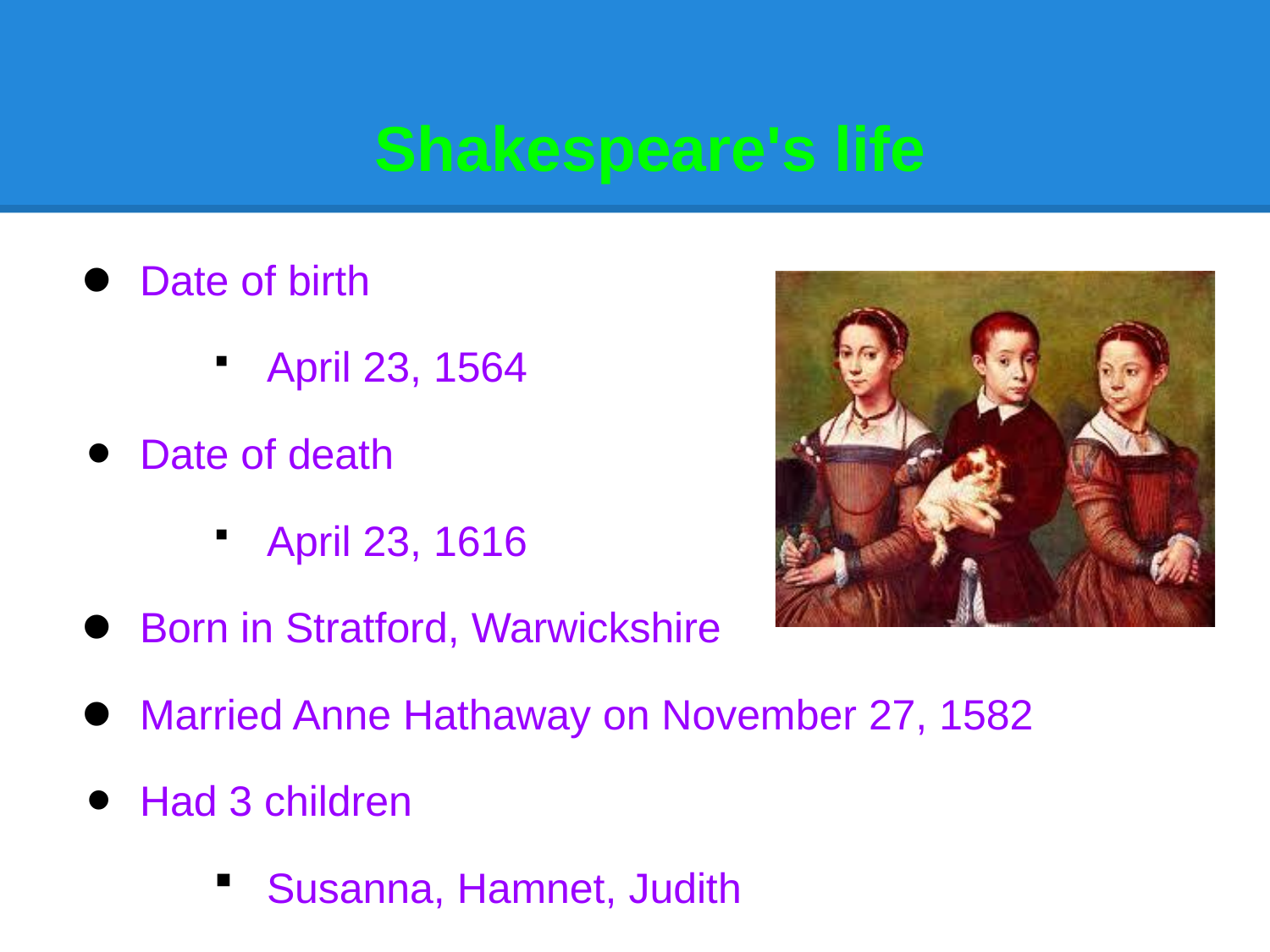

# Shakespeare's life
Date of birth
April 23, 1564
Date of death
April 23, 1616
Born in Stratford, Warwickshire
Married Anne Hathaway on November 27, 1582
Had 3 children
Susanna, Hamnet, Judith